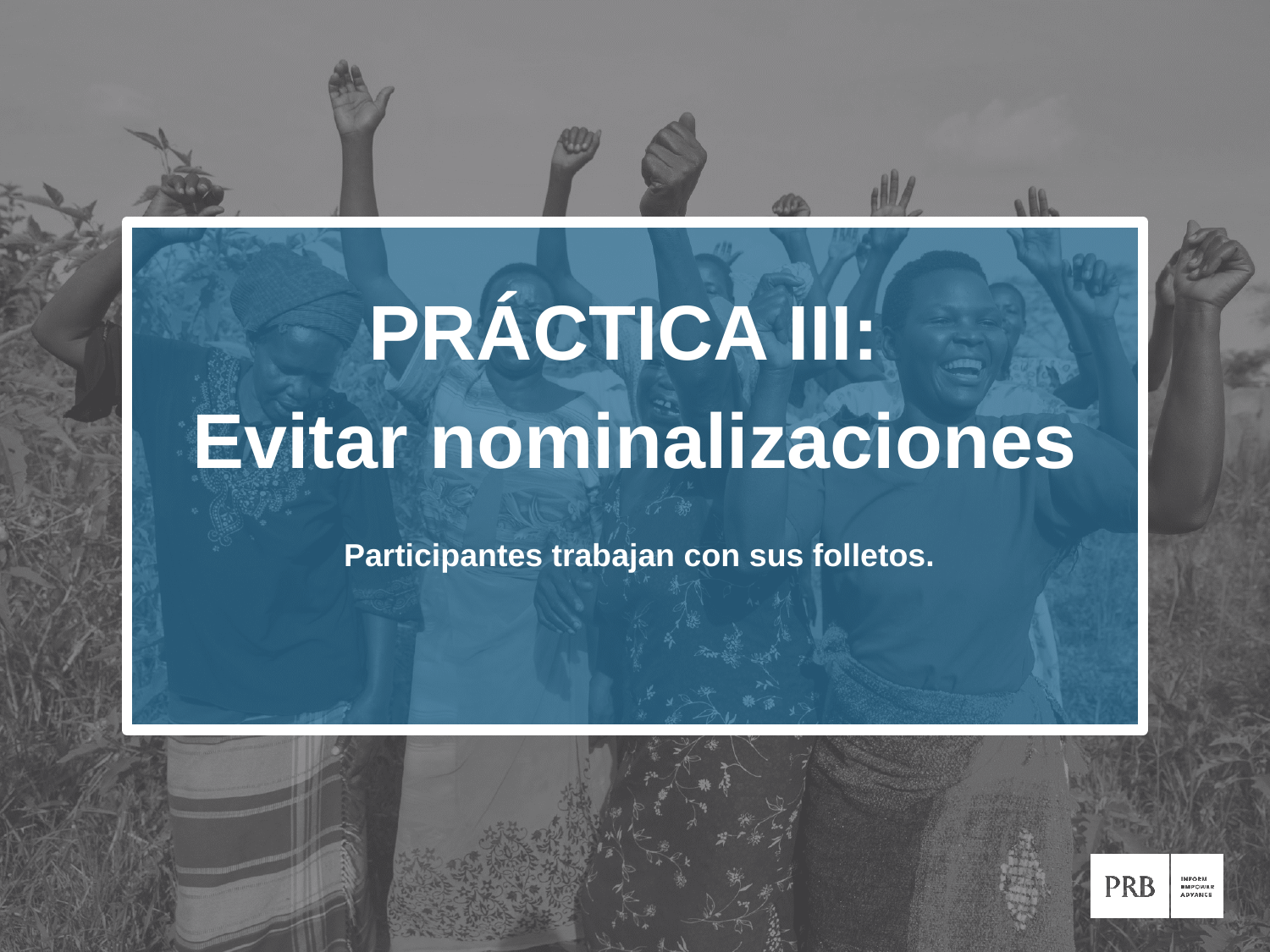

PRÁCTICA III:
Evitar nominalizaciones

 Participantes trabajan con sus folletos.